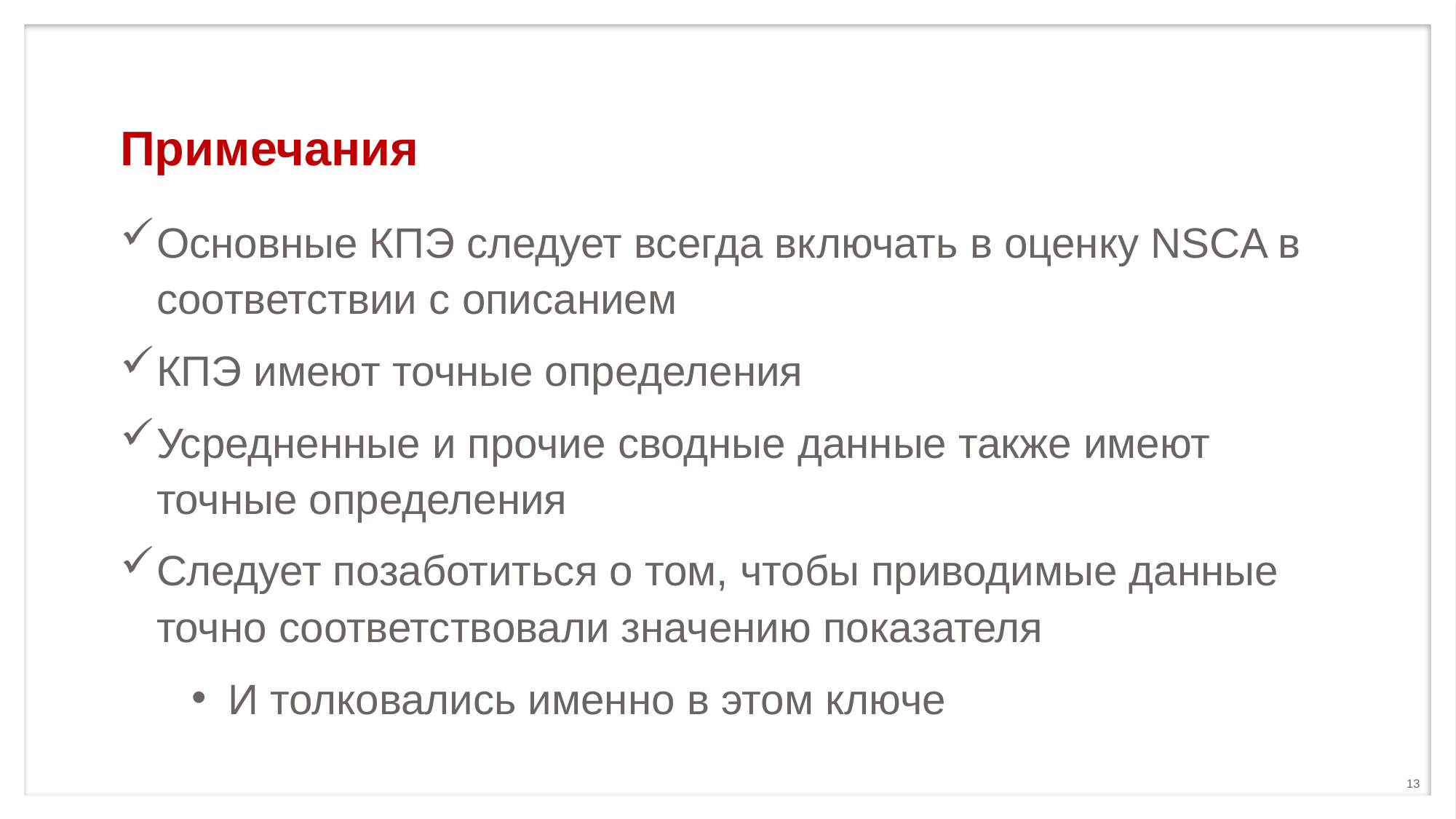

# Примечания
Основные КПЭ следует всегда включать в оценку NSCA в соответствии с описанием
КПЭ имеют точные определения
Усредненные и прочие сводные данные также имеют точные определения
Следует позаботиться о том, чтобы приводимые данные точно соответствовали значению показателя
И толковались именно в этом ключе
13